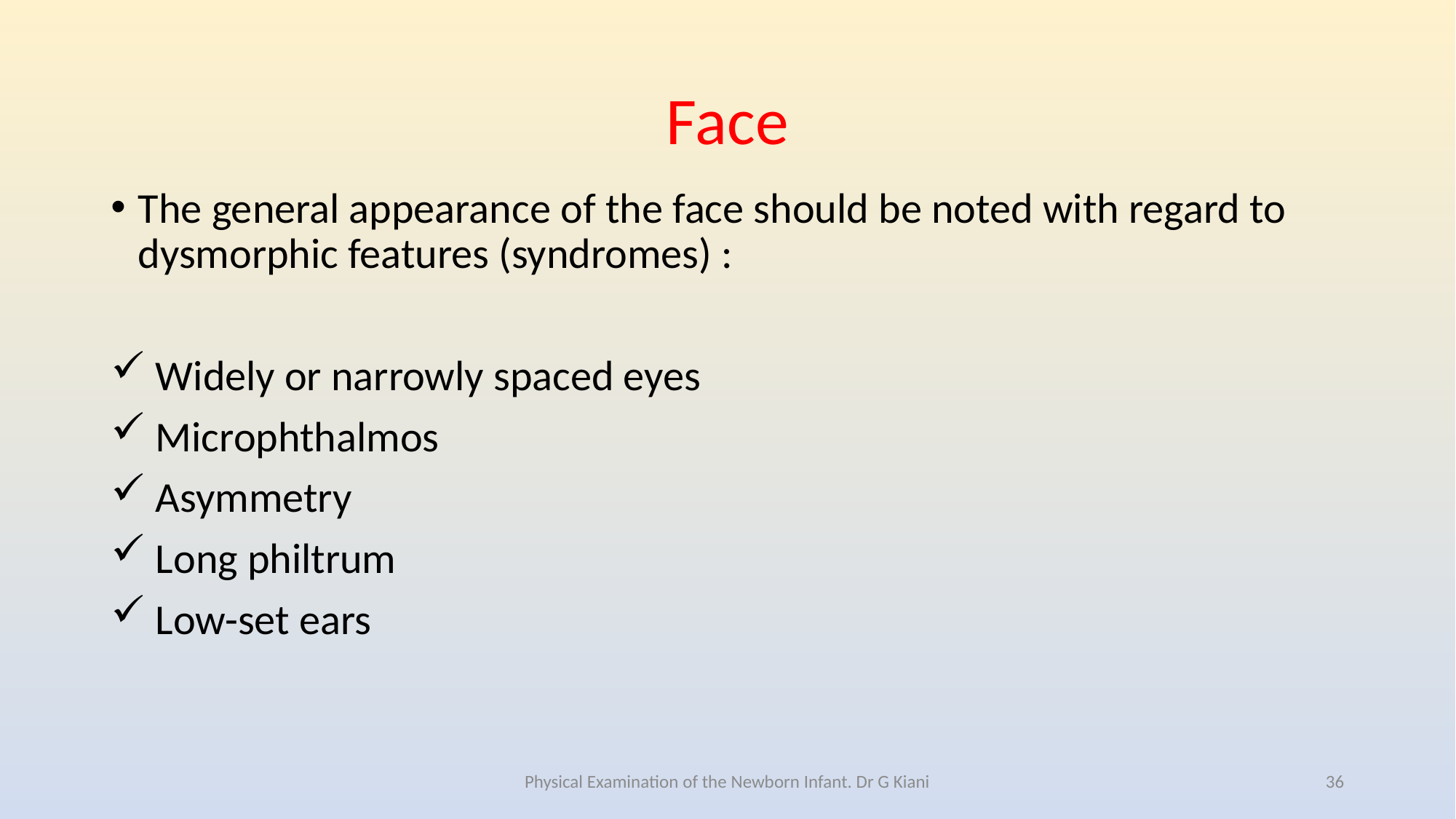

# Face
The general appearance of the face should be noted with regard to dysmorphic features (syndromes) :

 Widely or narrowly spaced eyes
 Microphthalmos
 Asymmetry
 Long philtrum
 Low-set ears

Physical Examination of the Newborn Infant. Dr G Kiani
36